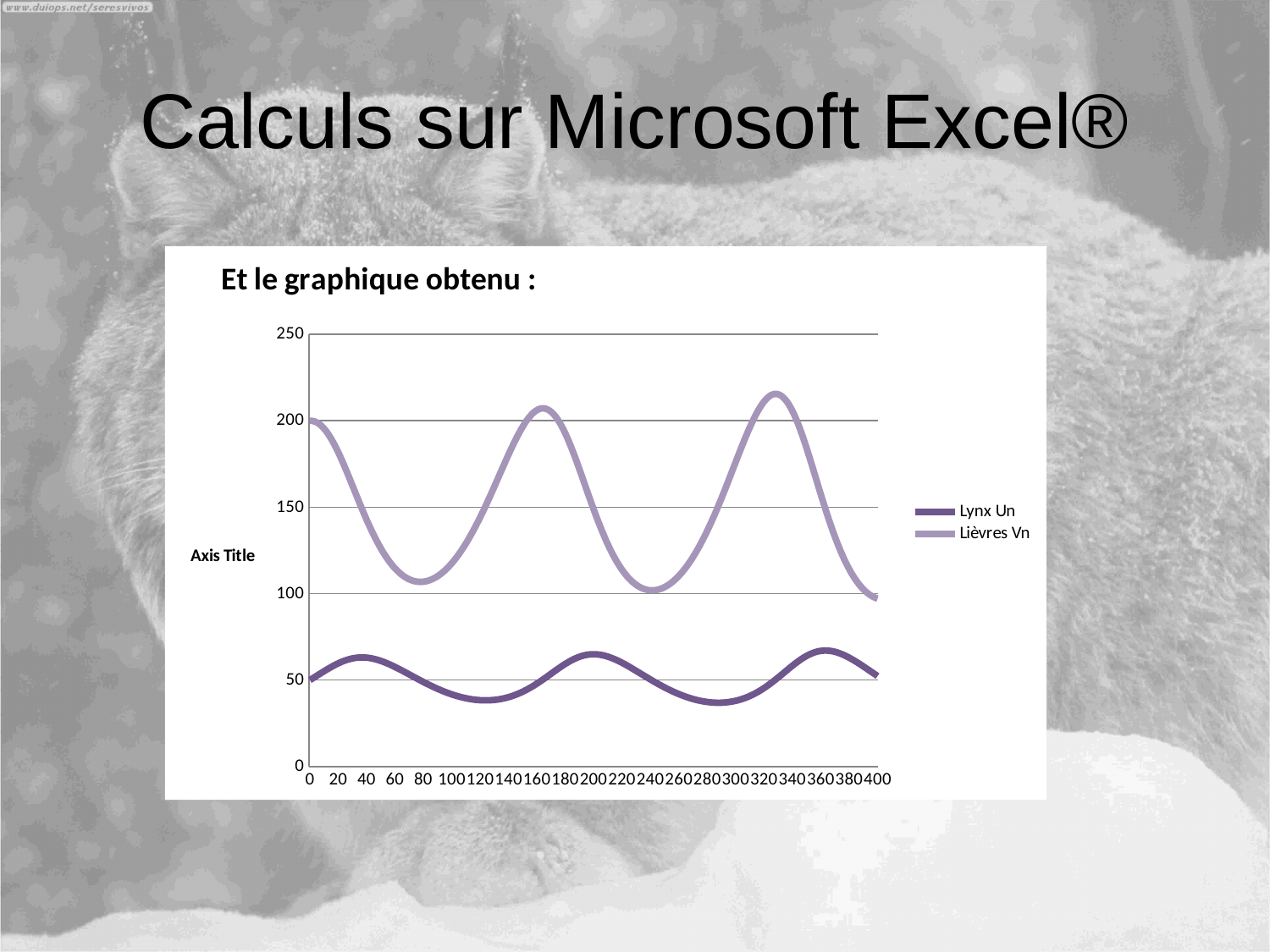

# Calculs sur Microsoft Excel®

### Chart: Et le graphique obtenu :

| Category | Lynx Un | Lièvres Vn |
|---|---|---|
| 0 | 50.0 | 200.0 |
| 1 | 50.5 | 200.0 |
| 2 | 51.005 | 199.9 |
| 3 | 51.514029900000004 | 199.6991005 |
| 4 | 52.026070089832025 | 199.3967500908399 |
| 5 | 52.54005384631922 | 198.99275829947115 |
| 6 | 53.054870278146 | 198.4873059783629 |
| 7 | 53.56936782390977 | 197.88095300674036 |
| 8 | 54.08235830058526 | 197.17464310011349 |
| 9 | 54.592621490753764 | 196.3697055591888 |
| 10 | 55.098910247599875 | 195.46785382930466 |
| 11 | 55.59995608705823 | 194.4711807863381 |
| 12 | 56.09447522683025 | 193.38215071373628 |
| 13 | 56.58117502252991 | 192.2035879869002 |
| 14 | 57.05876074222301 | 190.93866253440018 |
| 15 | 57.525942612354406 | 189.5908721991298 |
| 16 | 57.981443060774424 | 188.1640221751329 |
| 17 | 58.42400407651795 | 186.66220174605579 |
| 18 | 58.852394601371095 | 185.08975859761523 |
| 19 | 59.26541786526185 | 183.45127101783663 |
| 20 | 59.66191857626109 | 181.75151833394295 |
| 21 | 60.04078987656355 | 179.99544996268864 |
| 22 | 60.4009799782561 | 178.18815347087573 |
| 23 | 60.74149839693979 | 176.33482205426273 |
| 24 | 61.061421707258305 | 174.44072184584218 |
| 25 | 61.35989875195007 | 172.5111594585868 |
| 26 | 61.63615524498367 | 170.55145015355575 |
| 27 | 61.889497719418465 | 168.56688700231183 |
| 28 | 62.11931678157574 | 166.5627113837284 |
| 29 | 62.32508964461726 | 164.54408512047075 |
| 30 | 62.50638192640372 | 162.5160645208694 |
| 31 | 62.66284870823512 | 160.4835765487954 |
| 32 | 62.794234862474795 | 158.45139729880157 |
| 33 | 62.900374667854194 | 156.42413290747345 |
| 34 | 62.98119074121342 | 154.40620298587277 |
| 35 | 63.03669232335298 | 152.40182661328666 |
| 36 | 63.06697296440016 | 150.41501089021222 |
| 37 | 63.07220766051873 | 148.44954200946984 |
| 38 | 63.0526494988492 | 146.50897876921317 |
| 39 | 63.00862587123763 | 144.59664842090427 |
| 40 | 62.94053431961803 | 142.7156447193618 |
| 41 | 62.848838076910575 | 140.86882802092458 |
| 42 | 62.73406136707751 | 139.05882725959958 |
| 43 | 62.59678452665269 | 137.28804361964194 |
| 44 | 62.43763900776199 | 135.55865571607958 |
| 45 | 62.25730231952477 | 133.87262609190554 |
| 46 | 62.05649296092151 | 132.23170884158833 |
| 47 | 61.8359653938816 | 130.6374581747291 |
| 48 | 61.59650510063259 | 129.09123774062837 |
| 49 | 61.33892376440113 | 127.59423054372219 |
| 50 | 61.064054607488856 | 126.14744929080949 |
| 51 | 60.772747915682075 | 124.75174702326055 |
| 52 | 60.46586677298872 | 123.40782790053802 |
| 53 | 60.14428302591462 | 122.11625801498707 |
| 54 | 59.808873491960995 | 120.87747613161741 |
| 55 | 59.46051642279886 | 119.69180426021488 |
| 56 | 59.10008822869267 | 118.55945798033669 |
| 57 | 58.728460467228665 | 117.48055645236964 |
| 58 | 58.346497096268 | 116.45513205970711 |
| 59 | 57.95505198829341 | 115.48313963812527 |
| 60 | 57.55496670094439 | 114.56446525853262 |
| 61 | 57.14706849652933 | 113.69893453839288 |
| 62 | 56.73216860164303 | 112.8863204652646 |
| 63 | 56.311060696684635 | 112.12635072307332 |
| 64 | 55.884519624037054 | 111.41871451796227 |
| 65 | 55.453300302908765 | 110.76306890589633 |
| 66 | 55.01813683832359 | 110.15904462868069 |
| 67 | 54.57974181144583 | 109.60625146875498 |
| 68 | 54.13880573831946 | 109.10428313610768 |
| 69 | 53.69599668415476 | 108.6527217029887 |
| 70 | 53.251960020487715 | 108.2511416038501 |
| 71 | 52.80731831284516 | 107.89911321918224 |
| 72 | 52.36267132694763 | 107.59620606270228 |
| 73 | 51.91859614195676 | 107.34199159174959 |
| 74 | 51.47564735980312 | 107.13604566081169 |
| 75 | 51.034357400200975 | 106.97795063789256 |
| 76 | 50.59523687155401 | 106.8672972029919 |
| 77 | 50.158775008569016 | 106.80368584733337 |
| 78 | 49.7254401680124 | 106.78672809119776 |
| 79 | 49.29568037465936 | 106.81604743732098 |
| 80 | 48.869923910090506 | 106.89128007583243 |
| 81 | 48.44857993757942 | 107.01207535566591 |
| 82 | 48.03203915688308 | 107.17809603629395 |
| 83 | 47.62067448329166 | 107.38901833253321 |
| 84 | 47.21484174581167 | 107.64453176406609 |
| 85 | 46.8148803998458 | 107.94433882022702 |
| 86 | 46.4211142501923 | 108.288154449529 |
| 87 | 46.03385218061534 | 108.67570538236137 |
| 88 | 45.65338888663602 | 109.10672929428375 |
| 89 | 45.28000560856112 | 109.58097381637708 |
| 90 | 44.91397086210371 | 110.0981953981988 |
| 91 | 44.55554116425757 | 110.6581580280238 |
| 92 | 44.20496175236555 | 111.26063181424648 |
| 93 | 43.86246729457315 | 111.90539143106601 |
| 94 | 43.528282590082256 | 112.5922144308878 |
| 95 | 43.202623257817955 | 113.32087942524136 |
| 96 | 42.885696412294074 | 114.09116413545011 |
| 97 | 42.577701325612885 | 114.90284331378446 |
| 98 | 42.278830074660114 | 115.75568653539571 |
| 99 | 41.98926817266142 | 116.64945586095988 |
| 100 | 41.709195184349774 | 117.58390336966701 |
| 101 | 41.43878532405592 | 118.55876856196718 |
| 102 | 41.178208036079 | 119.57377563134175 |
| 103 | 40.92762855671798 | 120.62863060430202 |
| 104 | 40.687208457352114 | 121.72301834783869 |
| 105 | 40.45710616794687 | 122.856599443654 |
| 106 | 40.237477480333425 | 124.02900692871188 |
| 107 | 40.02847603056387 | 125.23984290194532 |
| 108 | 39.830253759581375 | 126.48867499737048 |
| 109 | 39.64296135136563 | 127.7750327243805 |
| 110 | 39.46674864761708 | 129.09840367663747 |
| 111 | 39.30176503793146 | 130.4582296117549 |
| 112 | 39.148159824286665 | 131.85390240487686 |
| 113 | 39.006082558518465 | 133.28475988031872 |
| 114 | 38.87568335129971 | 134.7500815266506 |
| 115 | 38.757113150959114 | 136.2490841019912 |
| 116 | 38.65052399028142 | 137.78091713783542 |
| 117 | 38.556069199220744 | 139.34465835148825 |
| 118 | 38.47390358123246 | 140.9393089791209 |
| 119 | 38.40418355068914 | 142.56378904360875 |
| 120 | 38.34706722859096 | 144.2169325736767 |
| 121 | 38.302714493514024 | 145.8974827934566 |
| 122 | 38.27128698446063 | 147.60408730436924 |
| 123 | 38.2529480519878 | 149.3352932842828 |
| 124 | 38.24786265369456 | 151.08954273216492 |
| 125 | 38.2561971898496 | 152.86516778994383 |
| 126 | 38.27811927464043 | 154.6603861770095 |
| 127 | 38.3137974382303 | 156.47329677671445 |
| 128 | 38.36340075452243 | 158.30187541835505 |
| 129 | 38.42709838926013 | 160.14397090240598 |
| 130 | 38.50505906284505 | 161.99730132121275 |
| 131 | 38.597450422038655 | 163.85945073187852 |
| 132 | 38.704438314538756 | 165.72786624266635 |
| 133 | 38.826185960300464 | 167.59985557881018 |
| 134 | 38.96285301341592 | 169.4725851981283 |
| 135 | 39.114594508389104 | 171.34307903115644 |
| 136 | 39.28155968476194 | 173.20821792459176 |
| 137 | 39.463890684278304 | 175.06473987052524 |
| 138 | 39.661721115134355 | 176.90924110712947 |
| 139 | 39.87517447837652 | 178.73817817900493 |
| 140 | 40.10436245219222 | 180.5478710471202 |
| 141 | 40.34938303071552 | 182.33450733903084 |
| 142 | 40.61031851506194 | 184.09414782964305 |
| 143 | 40.8872333556342 | 185.82273324100447 |
| 144 | 41.18017184632654 | 187.51609244624797 |
| 145 | 41.48915567311436 | 189.1699521576722 |
| 146 | 41.81418132166998 | 190.77994817181056 |
| 147 | 42.155217351098855 | 192.34163823500623 |
| 148 | 42.51220154365851 | 193.85051658129348 |
| 149 | 42.88503794339801 | 195.3020301801118 |
| 150 | 43.27359380003544 | 196.69159671442065 |
| 151 | 43.67769643805441 | 198.01462429004138 |
| 152 | 44.09713007491996 | 199.26653285450772 |
| 153 | 44.53163261644506 | 200.44277727836956 |
| 154 | 44.980892461627754 | 201.53887202390774 |
| 155 | 45.44454535364795 | 202.550417295758 |
| 156 | 45.92217131807802 | 203.47312653534846 |
| 157 | 46.41329173361191 | 204.30285508673467 |
| 158 | 46.91736658463364 | 205.03562982592098 |
| 159 | 47.43379194858546 | 205.66767950976302 |
| 160 | 47.961897774210755 | 206.1954655648367 |
| 161 | 48.50094600916975 | 206.615713002152 |
| 162 | 49.050129137087346 | 206.92544111129624 |
| 163 | 49.60856918462629 | 207.1219935586032 |
| 164 | 50.175317258509445 | 207.20306748942363 |
| 165 | 50.74935367039779 | 207.16674121567667 |
| 166 | 51.32958870402548 | 207.01150005776236 |
| 167 | 51.91486407389835 | 206.7362599056822 |
| 168 | 52.50395511811136 | 206.34038806881668 |
| 169 | 53.09557375941178 | 205.82372099803868 |
| 170 | 53.688372258567014 | 205.18657848825268 |
| 171 | 54.2809477724778 | 204.4297740043263 |
| 172 | 54.8718477164771 | 203.55462081867444 |
| 173 | 55.459575916092305 | 202.56293370406055 |
| 174 | 56.04259951851889 | 201.45702598971687 |
| 175 | 56.61935661851003 | 200.23970186146914 |
| 176 | 57.18826453773045 | 198.91424386566402 |
| 177 | 57.747728681300984 | 197.484395660435 |
| 178 | 58.29615188073987 | 195.95434014406723 |
| 179 | 58.83194411926338 | 194.32867317654188 |
| 180 | 59.35353252390408 | 192.61237319427607 |
| 181 | 59.859371499565505 | 190.81076709709708 |
| 182 | 60.34795287333498 | 188.92949285816974 |
| 183 | 60.81781591341252 | 186.9744593696903 |
| 184 | 61.26755708610129 | 184.9518040877192 |
| 185 | 61.6958394165426 | 182.86784907698342 |
| 186 | 62.10140132426673 | 180.72905607973038 |
| 187 | 62.48306481305138 | 178.54198124115365 |
| 188 | 62.839742905808166 | 176.3132301174698 |
| 189 | 63.17044622892881 | 174.04941357186883 |
| 190 | 63.474288666304595 | 171.75710512924397 |
| 191 | 63.750492020607965 | 169.44280031424378 |
| 192 | 63.998389637866254 | 167.11287844057333 |
| 193 | 64.21742897031935 | 164.7735672546567 |
| 194 | 64.40717307148216 | 162.43091076602755 |
| 195 | 64.56730103571088 | 160.0907405224629 |
| 196 | 64.69760741190832 | 157.7586505122423 |
| 197 | 64.79800063688575 | 155.43997580118088 |
| 198 | 64.86850054797168 | 153.1397749402775 |
| 199 | 64.90923504645845 | 150.86281611266182 |
| 200 | 64.92043599323017 | 148.61356692746742 |
| 201 | 64.90243442532133 | 146.3961877144006 |
| 202 | 64.85565518721188 | 144.21452812686962 |
| 203 | 64.78061107343207 | 142.07212682403048 |
| 204 | 64.67789657966165 | 139.97221397306916 |
| 205 | 64.54818135814713 | 137.9177162923461 |
| 206 | 64.39220347015068 | 135.91126434322365 |
| 207 | 64.210762523541 | 133.95520177291053 |
| 208 | 64.00471277780146 | 132.05159621172265 |
| 209 | 63.77495629194373 | 130.20225153492723 |
| 210 | 63.522436183335955 | 128.408721210921 |
| 211 | 63.24813005753678 | 126.67232247296249 |
| 212 | 62.95304366110268 | 124.99415107015048 |
| 213 | 62.63820480120995 | 123.37509637395631 |
| 214 | 62.30465756798182 | 121.81585663861327 |
| 215 | 61.953456887786196 | 120.31695423632475 |
| 216 | 61.58566342858259 | 118.87875071099107 |
| 217 | 61.202338871744615 | 117.50146151644316 |
| 218 | 60.80454155872319 | 116.18517032661069 |
| 219 | 60.39332251548785 | 114.9298428253095 |
| 220 | 59.96972185290387 | 113.73533990217175 |
| 221 | 59.534765537072495 | 112.60143019850159 |
| 222 | 59.089462520161675 | 111.52780196241984 |
| 223 | 58.63480221935973 | 110.51407418652641 |
| 224 | 58.17175232925546 | 109.55980701347009 |
| 225 | 57.7012569511435 | 108.66451140531505 |
| 226 | 57.22423502142293 | 107.82765808151224 |
| 227 | 56.74157902035345 | 107.04868573772174 |
| 228 | 56.25415394190524 | 106.32700856379591 |
| 229 | 55.762796505234085 | 105.66202308405569 |
| 230 | 55.26831458839058 | 105.0531143466909 |
| 231 | 54.77148686517946 | 104.49966149182241 |
| 232 | 54.2730626265871 | 104.00104272959845 |
| 233 | 53.773761768848246 | 103.5566397607845 |
| 234 | 53.27427493099857 | 103.16584167274486 |
| 235 | 52.77526376562095 | 102.82804834362042 |
| 236 | 52.27736132742004 | 102.54267338696289 |
| 237 | 51.7811725652234 | 102.30914666818116 |
| 238 | 51.28727490399187 | 102.12691642296436 |
| 239 | 50.79621890440844 | 101.99545100643101 |
| 240 | 50.30852898859148 | 101.91424030017605 |
| 241 | 49.82470422143207 | 101.88279680269312 |
| 242 | 49.34521913797841 | 101.90065642688135 |
| 243 | 48.870524608176716 | 101.96737902653712 |
| 244 | 48.40104873112095 | 102.08254867191631 |
| 245 | 47.9371977517606 | 102.24577369264568 |
| 246 | 47.479356993765016 | 102.45668650449184 |
| 247 | 47.02789180294107 | 102.71494323477143 |
| 248 | 46.58314849625086 | 103.02022315951993 |
| 249 | 46.14545531207471 | 103.37222796393911 |
| 250 | 45.715123357916355 | 103.77068083611651 |
| 251 | 45.29244755225047 | 104.2153254025643 |
| 252 | 44.87770755767022 | 104.70592451275616 |
| 253 | 44.47116870290792 | 105.242258878555 |
| 254 | 44.073082891673344 | 105.82412557321943 |
| 255 | 43.68368949658861 | 106.45133639355304 |
| 256 | 43.30321623679353 | 107.12371608771781 |
| 257 | 42.9318800380568 | 107.8411004502684 |
| 258 | 42.56988787445568 | 108.60333428507884 |
| 259 | 42.21743759088358 | 109.41026923602494 |
| 260 | 41.87471870581181 | 110.26176148455255 |
| 261 | 41.54191319387204 | 111.15766931260721 |
| 262 | 41.21919624793938 | 112.09785052882012 |
| 263 | 40.90673702048512 | 113.08215975534152 |
| 264 | 40.60469934403461 | 114.11044557228833 |
| 265 | 40.31324243060888 | 115.18254751642611 |
| 266 | 40.032521550051584 | 116.29829293044264 |
| 267 | 39.76268868714446 | 117.45749365899263 |
| 268 | 39.503893177397075 | 118.65994258760746 |
| 269 | 39.256282321358555 | 119.90541002057093 |
| 270 | 39.02000197724295 | 121.19363989397368 |
| 271 | 38.79519713158412 | 122.52434582038022 |
| 272 | 38.58201244754059 | 123.89720696187923 |
| 273 | 38.38059279035812 | 125.31186372875446 |
| 274 | 38.1910837293622 | 126.76791330161801 |
| 275 | 38.01363201570107 | 128.26490497560025 |
| 276 | 37.8483860348843 | 129.80233532610896 |
| 277 | 37.69549623296819 | 131.3796431967623 |
| 278 | 37.5551155150216 | 132.99620451138819 |
| 279 | 37.42739961426787 | 134.65132691347307 |
| 280 | 37.31250743003622 | 136.34424423816466 |
| 281 | 37.21060133237099 | 138.07411082389373 |
| 282 | 37.121847430837754 | 139.83999567289888 |
| 283 | 37.0464158047323 | 141.6408764724455 |
| 284 | 36.9844806915393 | 143.4756334913228 |
| 285 | 36.93622063010636 | 145.34304336932277 |
| 286 | 36.90181855459125 | 147.24177282084847 |
| 287 | 36.88146183481177 | 149.17037227759965 |
| 288 | 36.87534225817563 | 151.12726949943868 |
| 289 | 36.883655947897424 | 153.11076318707524 |
| 290 | 36.90660321172291 | 155.1190166351169 |
| 291 | 36.944388314880214 | 157.15005146932785 |
| 292 | 36.99721917047106 | 159.201741517608 |
| 293 | 37.06530694000646 | 161.2718068702408 |
| 294 | 37.14886553628924 | 163.3578081913379 |
| 295 | 37.24811102036116 | 165.4571413501019 |
| 296 | 37.363260883774345 | 167.56703244748684 |
| 297 | 37.49453320703219 | 169.68453332100577 |
| 298 | 37.642145684686064 | 171.8065176177319 |
| 299 | 37.806314507294516 | 173.92967753287323 |
| 300 | 37.987253090267714 | 176.0505213185568 |
| 301 | 38.18517063956001 | 178.16537167448303 |
| 302 | 38.40027054426335 | 180.27036513875635 |
| 303 | 38.632748586423745 | 182.36145260325281 |
| 304 | 38.882790958886325 | 184.43440108313897 |
| 305 | 39.15057208270836 | 186.48479687435278 |
| 306 | 39.43625221669882 | 188.50805023571183 |
| 307 | 39.73997485299258 | 190.4994017335238 |
| 308 | 40.06186389428288 | 192.45393038579965 |
| 309 | 40.40202061046154 | 194.36656374005383 |
| 310 | 40.76052037498975 | 196.23209001284633 |
| 311 | 41.13740918437913 | 198.04517241029322 |
| 312 | 41.532699967734374 | 199.80036573637472 |
| 313 | 41.946368697416844 | 201.49213537962103 |
| 314 | 42.37835031654703 | 203.11487874833858 |
| 315 | 42.82853450427063 | 204.66294919965551 |
| 316 | 43.29676130545116 | 206.13068247809505 |
| 317 | 43.782816657684386 | 207.512425645016 |
| 318 | 44.28642785519527 | 208.80256844105966 |
| 319 | 44.80725899618831 | 209.99557697986816 |
| 320 | 45.34490646746084 | 211.08602962307063 |
| 321 | 45.89889452740618 | 212.06865483437835 |
| 322 | 46.46867105574639 | 212.93837075528526 |
| 323 | 47.053603545228796 | 213.69032618727564 |
| 324 | 47.652975416845265 | 214.31994260677266 |
| 325 | 48.26598274561596 | 214.82295678073112 |
| 326 | 48.891731488315656 | 215.19546349442666 |
| 327 | 49.52923530740084 | 215.4339578504749 |
| 328 | 50.177414086494956 | 215.5353765514178 |
| 329 | 50.83509323180194 | 215.49713753947964 |
| 330 | 51.501003850449045 | 215.31717733844766 |
| 331 | 52.17378389077063 | 214.9939854261948 |
| 332 | 52.851980320735855 | 214.52663496406277 |
| 333 | 53.53405240899264 | 213.91480922287155 |
| 334 | 54.21837615832224 | 213.1588230760183 |
| 335 | 54.90324992377274 | 212.25963897881837 |
| 336 | 55.58690122757633 | 211.21887692017546 |
| 337 | 56.267494760501314 | 210.03881791742293 |
| 338 | 56.943141535020374 | 208.72240072662356 |
| 339 | 57.61190913019083 | 207.2732115568493 |
| 340 | 58.27183294215232 | 205.69546670535578 |
| 341 | 58.920928328450266 | 203.993988167811 |
| 342 | 59.55720350985081 | 202.17417241993124 |
| 343 | 60.1786730708052 | 200.2419527096783 |
| 344 | 60.783371880116114 | 198.20375533798682 |
| 345 | 61.369369237461505 | 196.06645053614176 |
| 346 | 61.93478303994385 | 193.83729866491788 |
| 347 | 62.477793756317624 | 191.5238925603033 |
| 348 | 62.99665799538606 | 189.13409692952868 |
| 349 | 63.489721459431614 | 186.6759857564694 |
| 350 | 63.95543108341729 | 184.15777870544983 |
| 351 | 64.39234617580907 | 181.58777751625072 |
| 352 | 64.79914839675924 | 178.97430336094098 |
| 353 | 65.17465043339492 | 176.32563608629587 |
| 354 | 65.51780325926718 | 173.64995619624023 |
| 355 | 65.82770189469824 | 170.9552903400067 |
| 356 | 66.10358961582203 | 168.24946096718344 |
| 357 | 66.34486059151897 | 165.54004069468468 |
| 358 | 66.55106095821407 | 162.83431180721576 |
| 359 | 66.72188837170177 | 160.13923118640562 |
| 360 | 66.85719010198065 | 157.46140083857642 |
| 361 | 66.95695976083901 | 154.80704407091636 |
| 362 | 67.02133277212396 | 152.18198725391142 |
| 363 | 67.05058071089375 | 149.59164700693944 |
| 364 | 67.04510464982982 | 147.04102255597206 |
| 365 | 67.00542765935155 | 144.53469293868753 |
| 366 | 66.93218661196498 | 142.0768186736521 |
| 367 | 66.82612344174588 | 139.67114746663552 |
| 368 | 66.68807600686459 | 137.32102349811157 |
| 369 | 66.5189686971352 | 135.02939982063467 |
| 370 | 66.31980292019348 | 132.79885339180456 |
| 371 | 66.09164758958212 | 130.63160227642265 |
| 372 | 65.83562972623783 | 128.529524568528 |
| 373 | 65.55292527212728 | 126.49417860857142 |
| 374 | 65.24475020150082 | 124.5268241013132 |
| 375 | 64.91235200183108 | 122.62844377450243 |
| 376 | 64.55700158332158 | 120.79976525550032 |
| 377 | 64.17998566319477 | 119.04128288141112 |
| 378 | 63.782599659030396 | 117.35327919682437 |
| 379 | 63.36614111439657 | 115.73584593098015 |
| 380 | 62.931903670015984 | 114.18890428227262 |
| 381 | 62.48117158481083 | 112.7122243719096 |
| 382 | 62.01521480340391 | 111.30544375981809 |
| 383 | 61.535284560012435 | 109.9680849442557 |
| 384 | 61.04260950312496 | 108.69957179190408 |
| 385 | 60.53839232084124 | 107.49924486744919 |
| 386 | 60.02380684321196 | 106.36637565084182 |
| 387 | 59.49999559525133 | 105.30017964670527 |
| 388 | 58.968067772425414 | 104.2998284038824 |
| 389 | 58.42909760924714 | 103.36446047410406 |
| 390 | 57.88412311104344 | 102.49319134744064 |
| 391 | 57.334145118911955 | 101.68512240881368 |
| 392 | 56.780126678268836 | 100.93934896463311 |
| 393 | 56.222992682127554 | 100.25496739183092 |
| 394 | 55.66362976126727 | 99.6310814634046 |
| 395 | 55.10288639468799 | 99.06680790528122 |
| 396 | 54.54157321514517 | 98.56128123905621 |
| 397 | 53.98046348606649 | 98.11365796413052 |
| 398 | 53.42029372772795 | 97.72312013111988 |
| 399 | 52.861764472175004 | 97.38887835628137 |
| 400 | 52.30554112798557 | 97.11017432421643 |